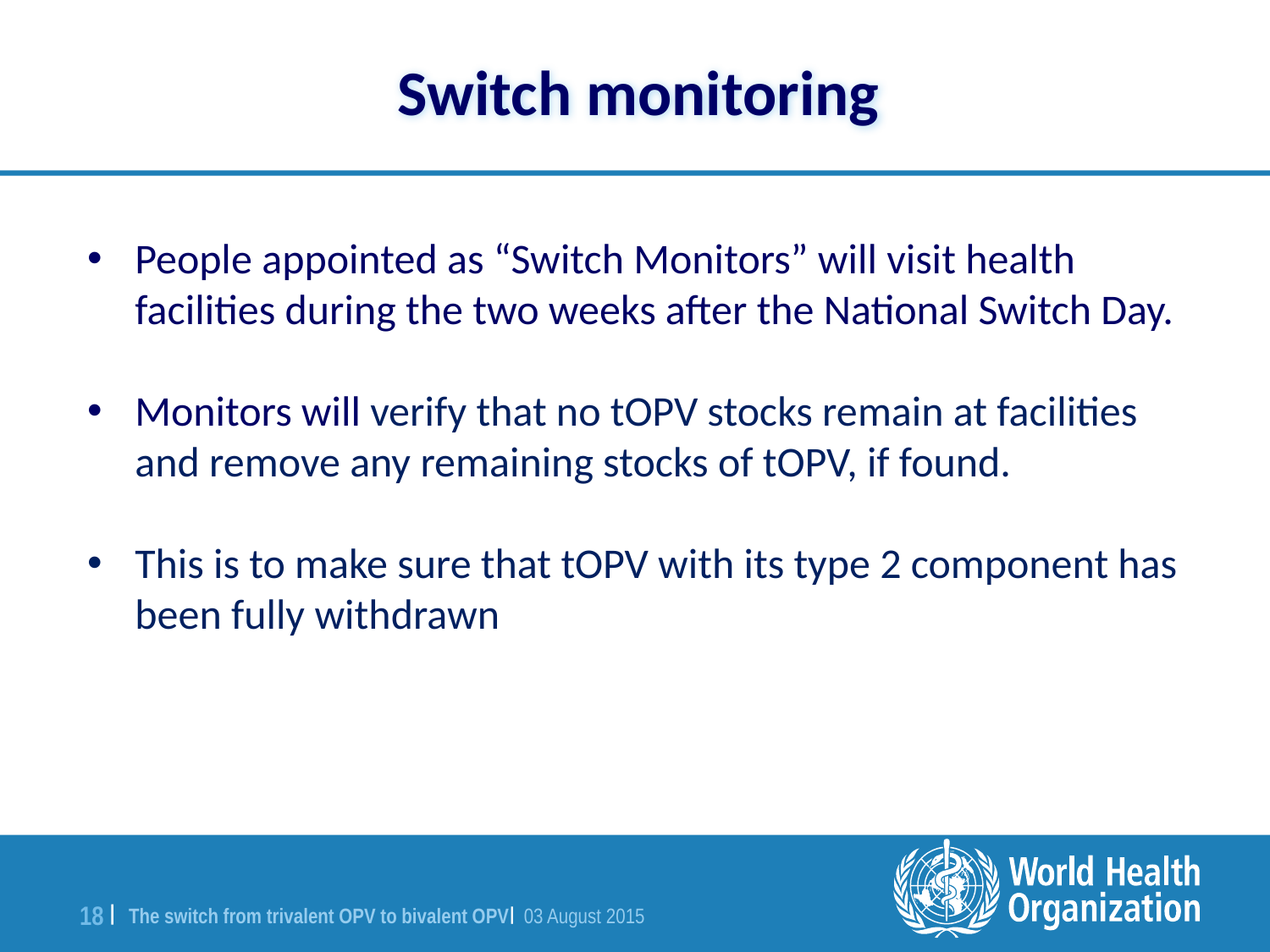

Switch monitoring
People appointed as “Switch Monitors” will visit health facilities during the two weeks after the National Switch Day.
Monitors will verify that no tOPV stocks remain at facilities and remove any remaining stocks of tOPV, if found.

This is to make sure that tOPV with its type 2 component has been fully withdrawn